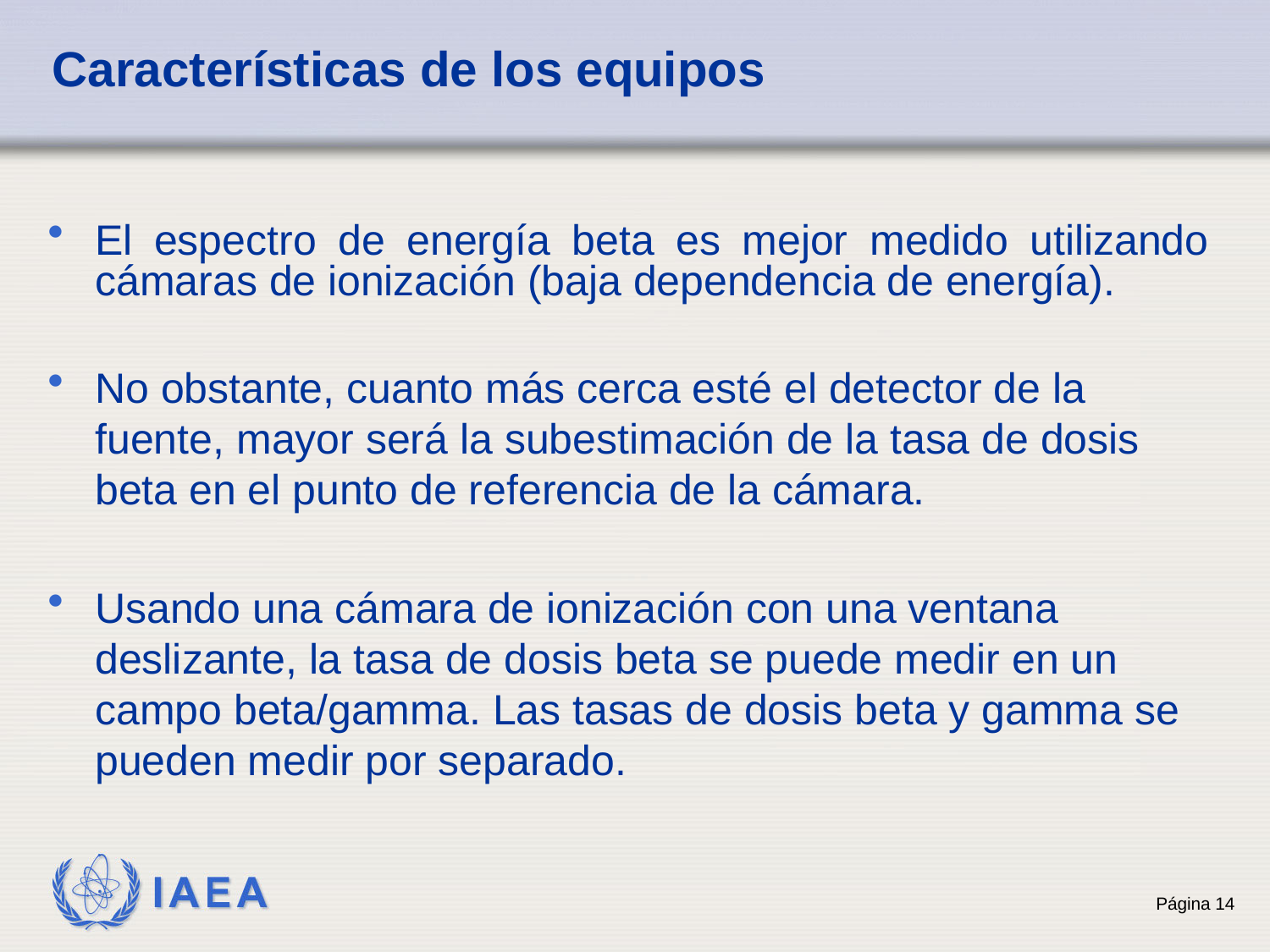

# Características de los equipos
El espectro de energía beta es mejor medido utilizando cámaras de ionización (baja dependencia de energía).

No obstante, cuanto más cerca esté el detector de la fuente, mayor será la subestimación de la tasa de dosis beta en el punto de referencia de la cámara.

Usando una cámara de ionización con una ventana deslizante, la tasa de dosis beta se puede medir en un campo beta/gamma. Las tasas de dosis beta y gamma se pueden medir por separado.
14